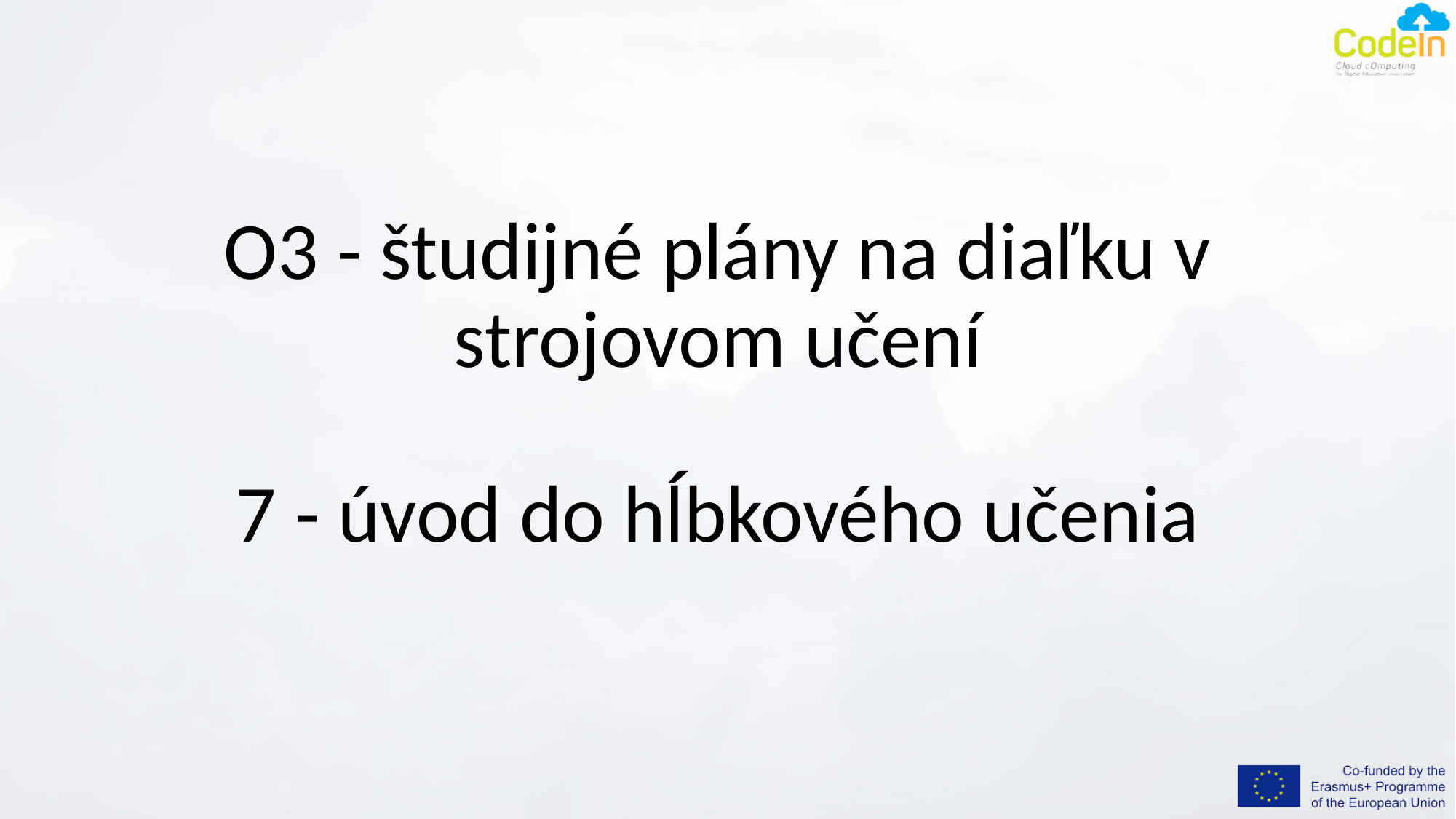

# O3 - študijné plány na diaľku v strojovom učení 7 - úvod do hĺbkového učenia